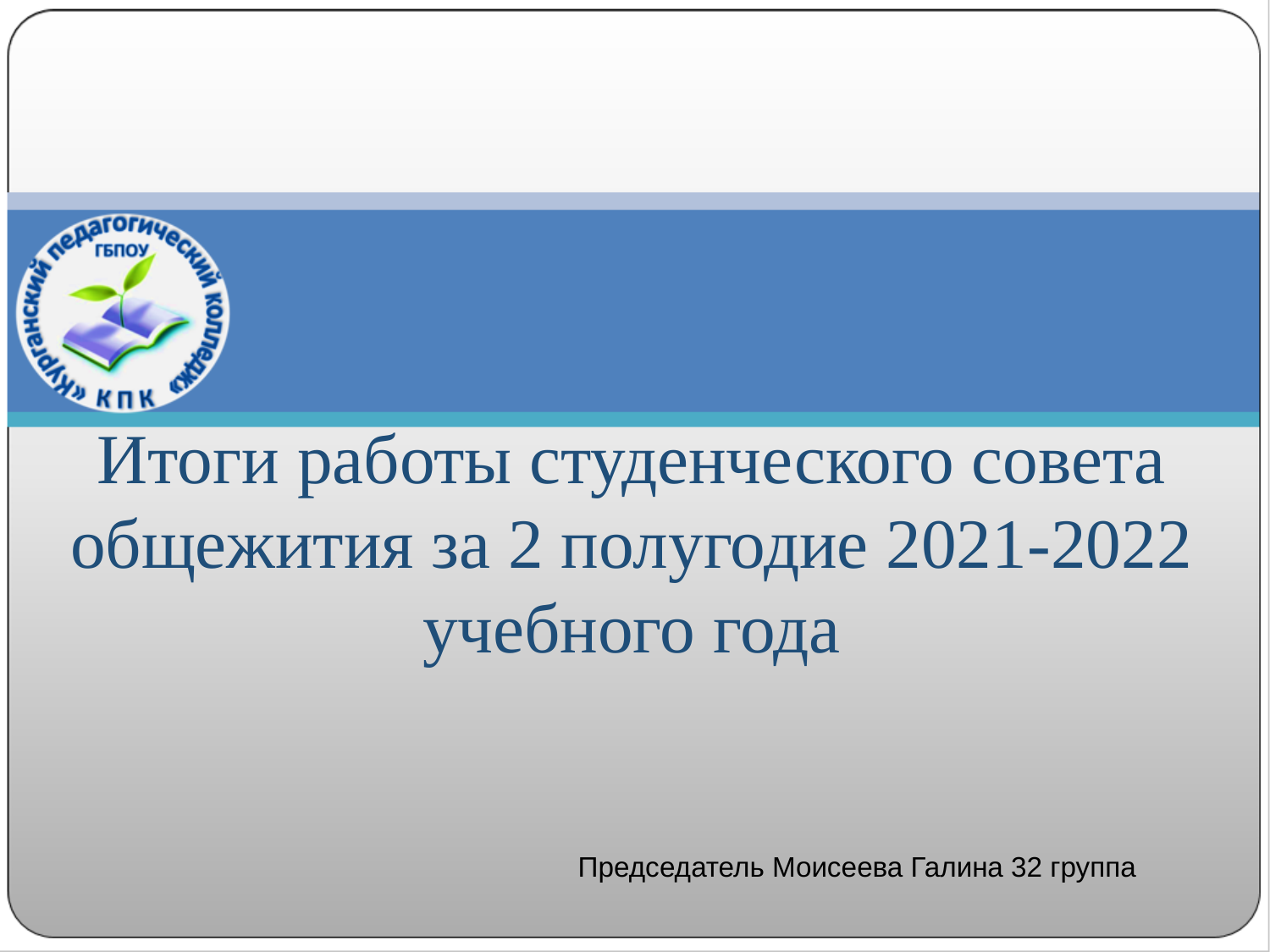

Итоги работы студенческого совета общежития за 2 полугодие 2021-2022 учебного года
Председатель Моисеева Галина 32 группа